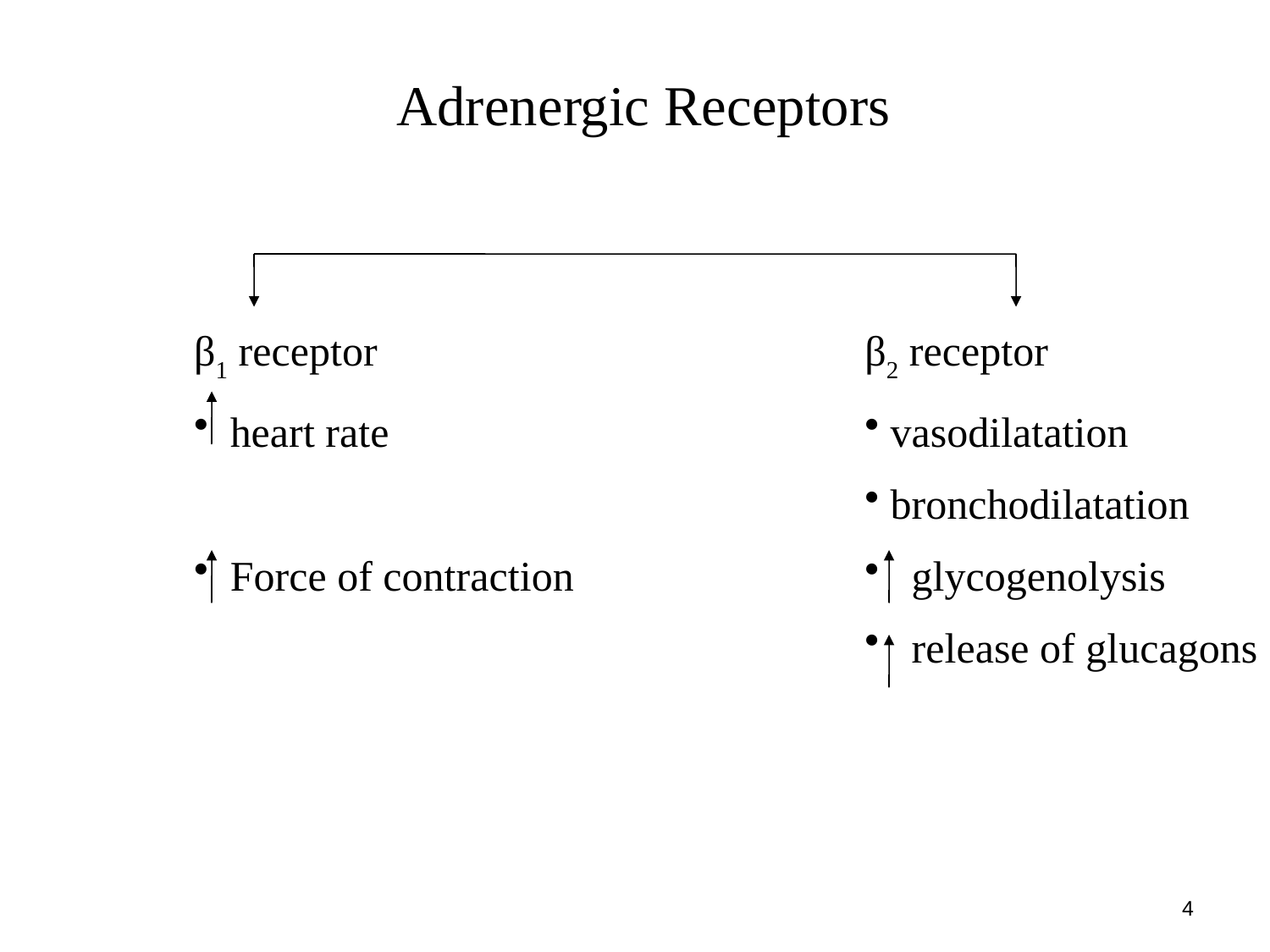

Adrenergic Receptors

β1 receptor
  heart rate

  Force of contraction
β2 receptor
 vasodilatation
 bronchodilatation
   glycogenolysis
   release of glucagons

4